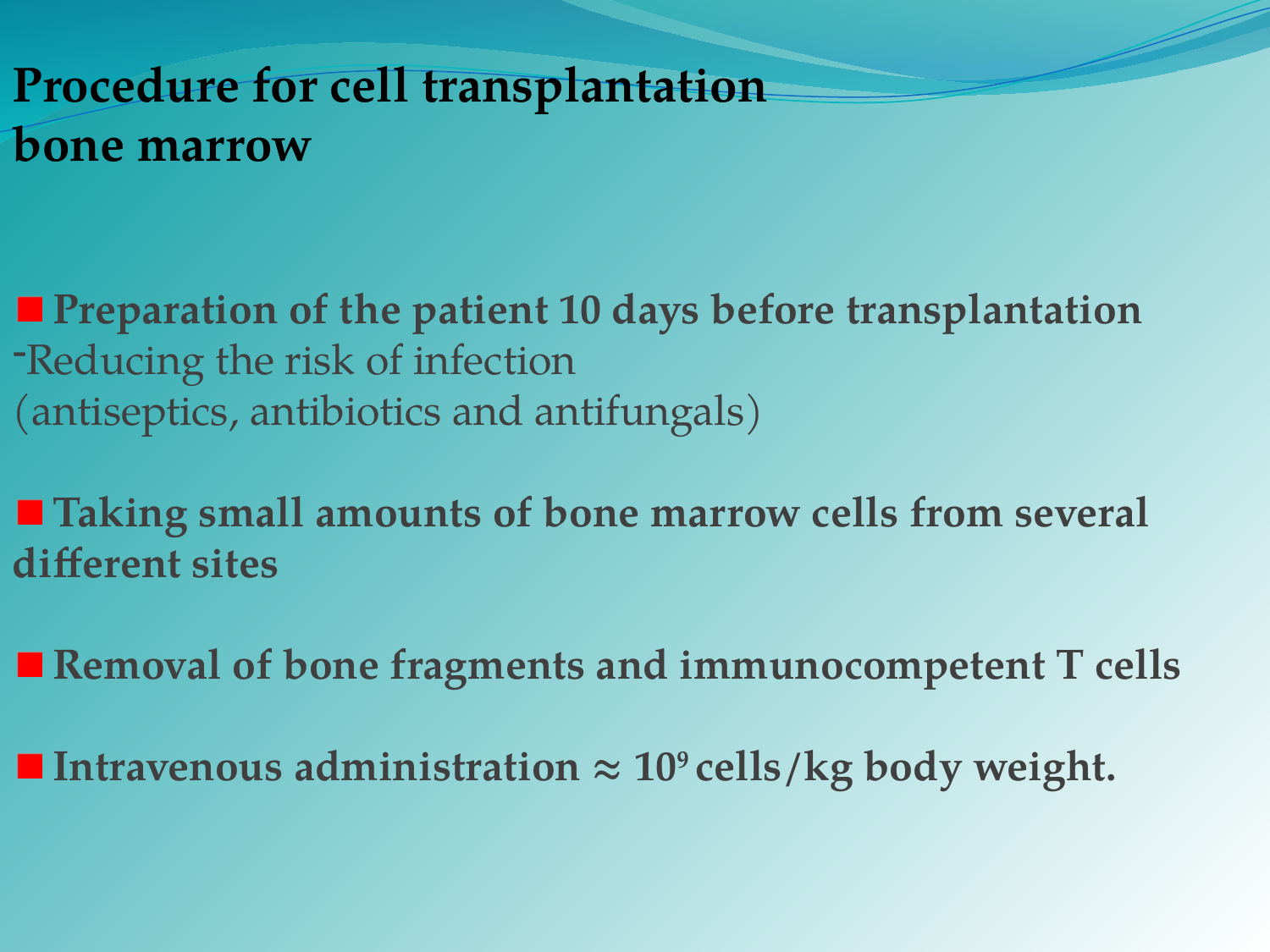

Procedure for cell transplantation
bone marrow

 Preparation of the patient 10 days before transplantation
Reducing the risk of infection
(antiseptics, antibiotics and antifungals)

 Taking small amounts of bone marrow cells from several different sites

 Removal of bone fragments and immunocompetent T cells

 Intravenous administration ≈ 109 cells/kg body weight.